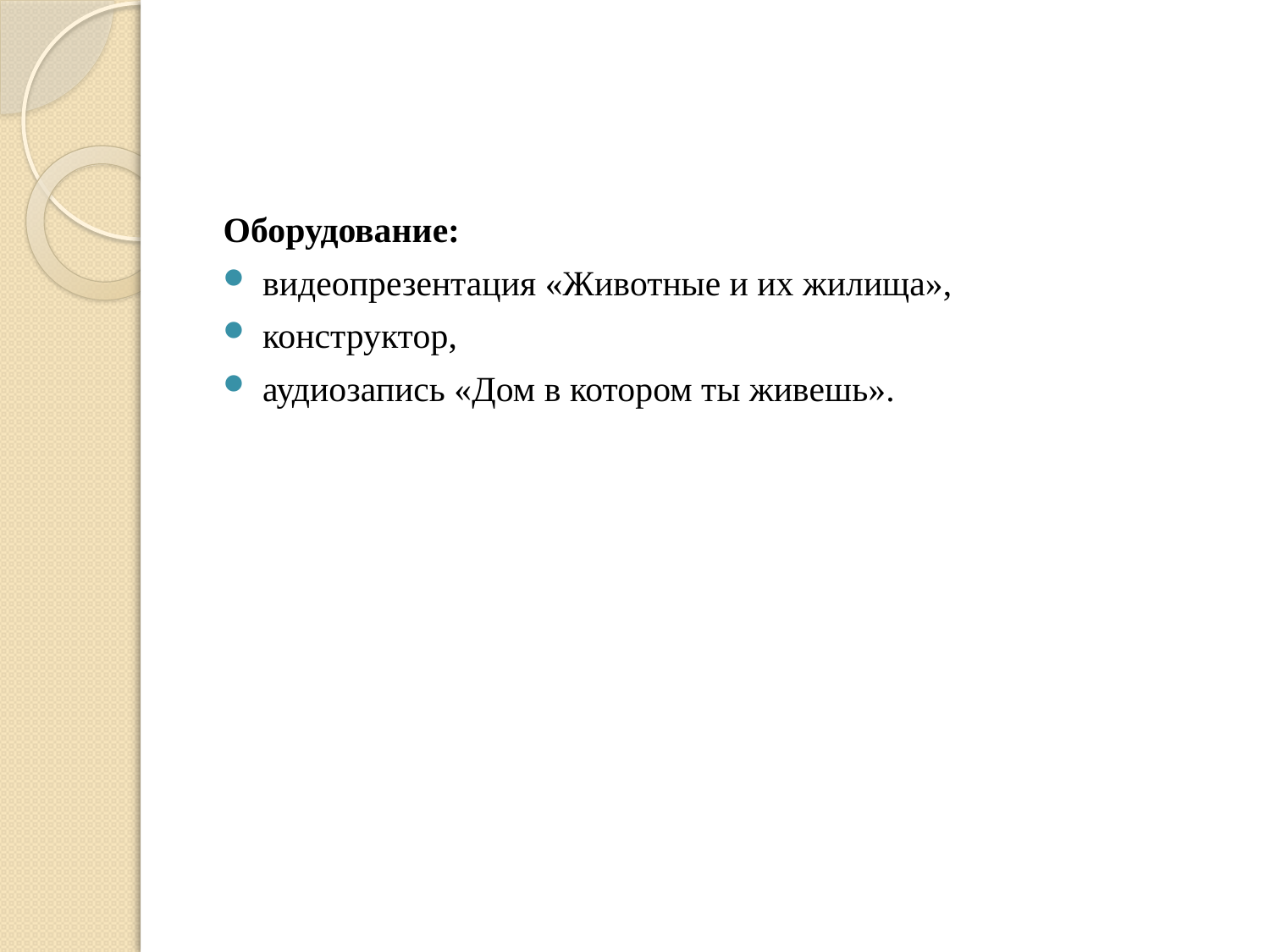

Оборудование:
видеопрезентация «Животные и их жилища»,
конструктор,
аудиозапись «Дом в котором ты живешь».